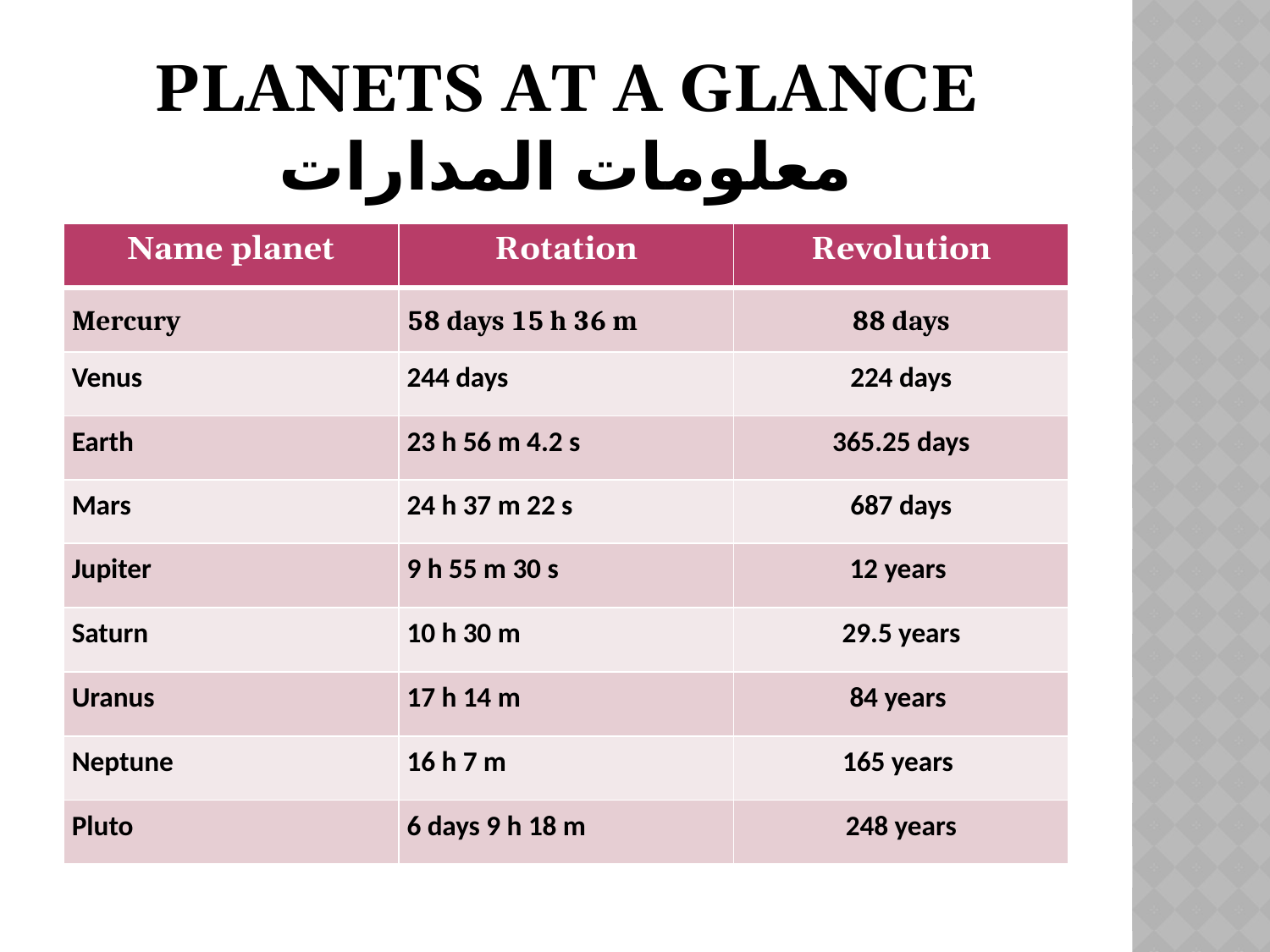

# Planets at a Glance معلومات المدارات
| Name planet | Rotation | Revolution |
| --- | --- | --- |
| Mercury | 58 days 15 h 36 m | 88 days |
| Venus | 244 days | 224 days |
| Earth | 23 h 56 m 4.2 s | 365.25 days |
| Mars | 24 h 37 m 22 s | 687 days |
| Jupiter | 9 h 55 m 30 s | 12 years |
| Saturn | 10 h 30 m | 29.5 years |
| Uranus | 17 h 14 m | 84 years |
| Neptune | 16 h 7 m | 165 years |
| Pluto | 6 days 9 h 18 m | 248 years |